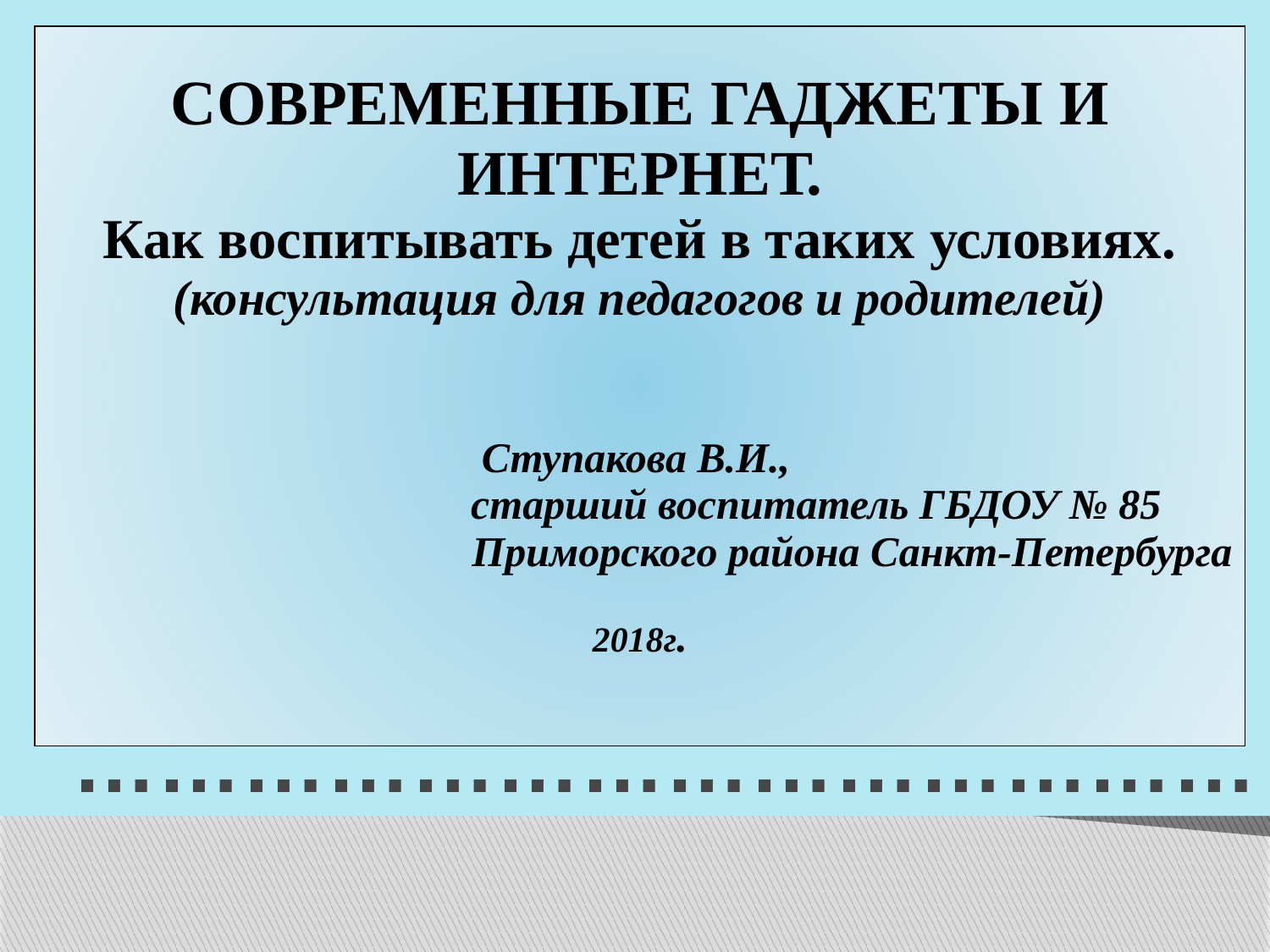

# ……………………………………
|  |
| --- |
| СОВРЕМЕННЫЕ ГАДЖЕТЫ И ИНТЕРНЕТ. Как воспитывать детей в таких условиях. (консультация для педагогов и родителей) Ступакова В.И., старший воспитатель ГБДОУ № 85 Приморского района Санкт-Петербурга 2018г. |
| --- |